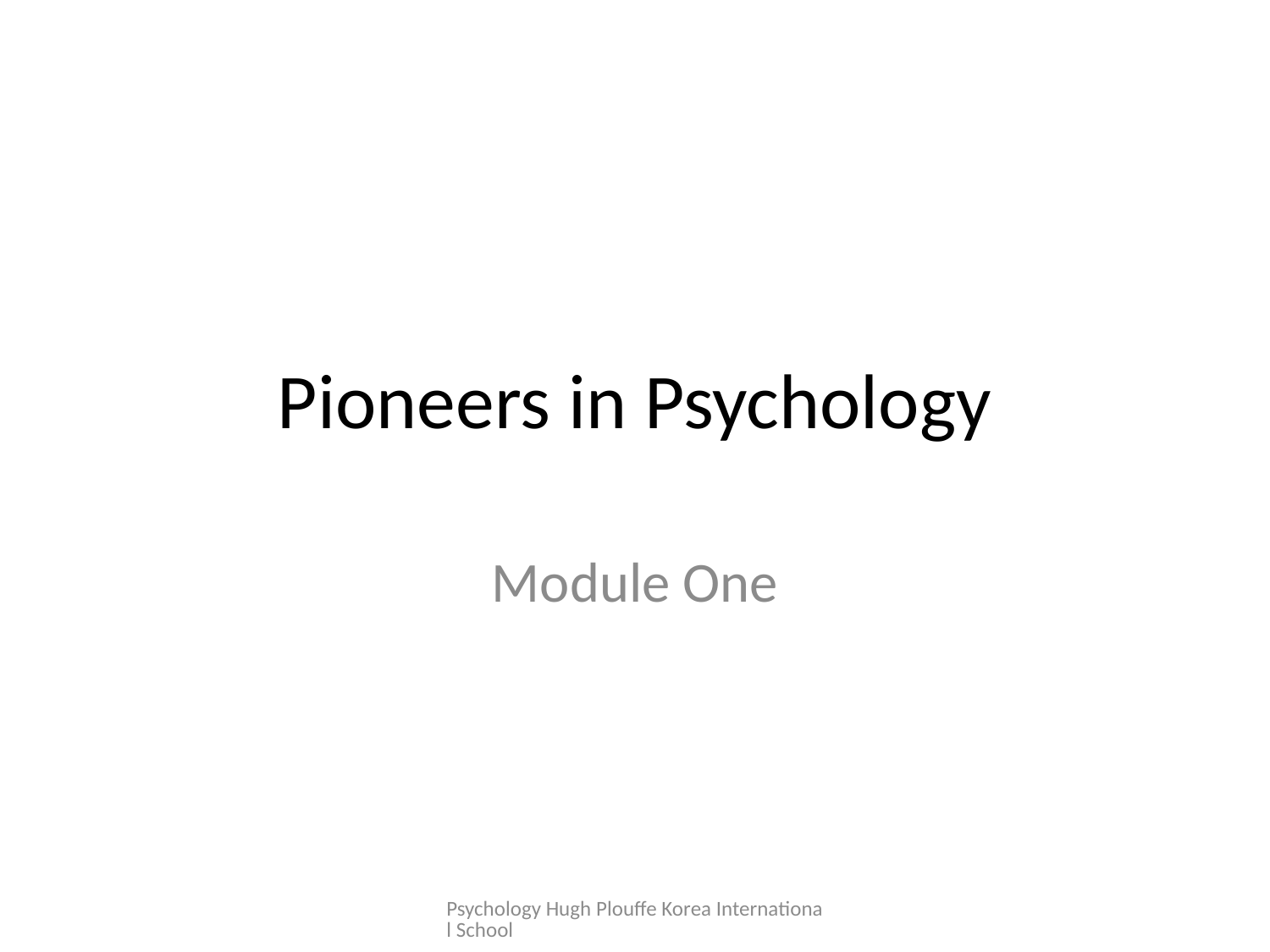

# Pioneers in Psychology
Module One
Psychology Hugh Plouffe Korea International School